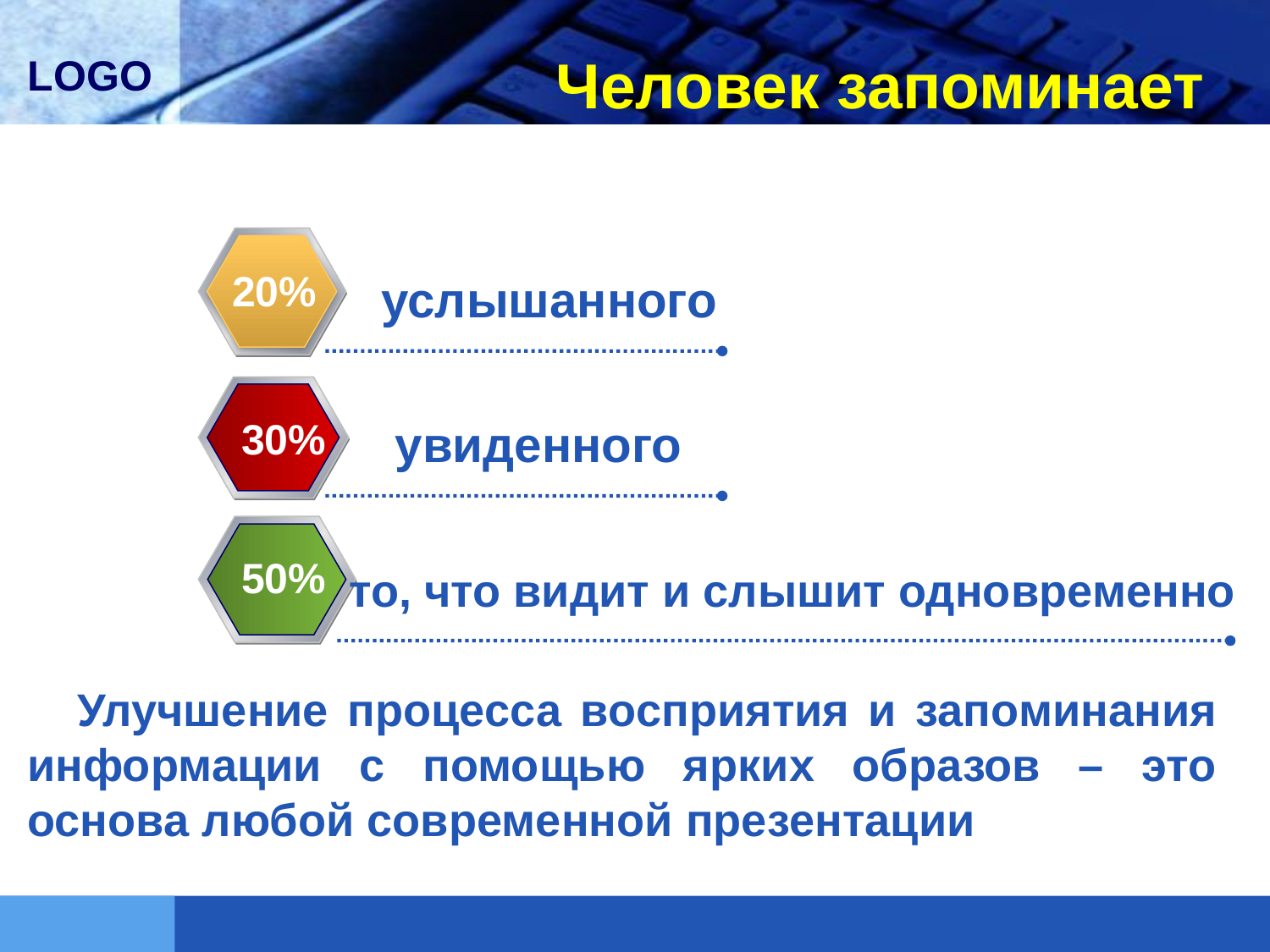

# Человек запоминает

20%
услышанного

30%
увиденного

50%
то, что видит и слышит одновременно

Улучшение процесса восприятия и запоминания информации с помощью ярких образов – это основа любой современной презентации